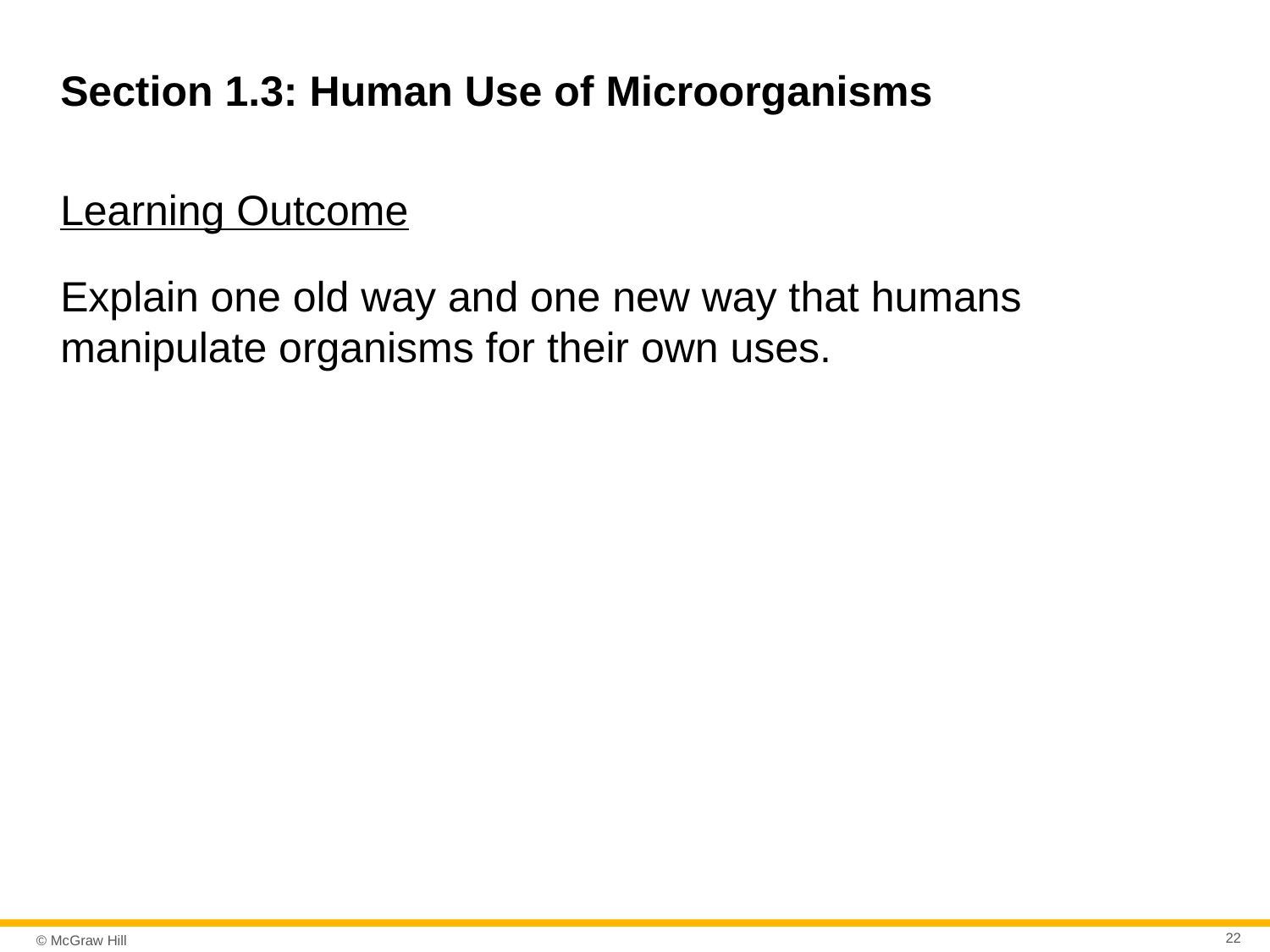

# Section 1.3: Human Use of Microorganisms
Learning Outcome
Explain one old way and one new way that humans manipulate organisms for their own uses.